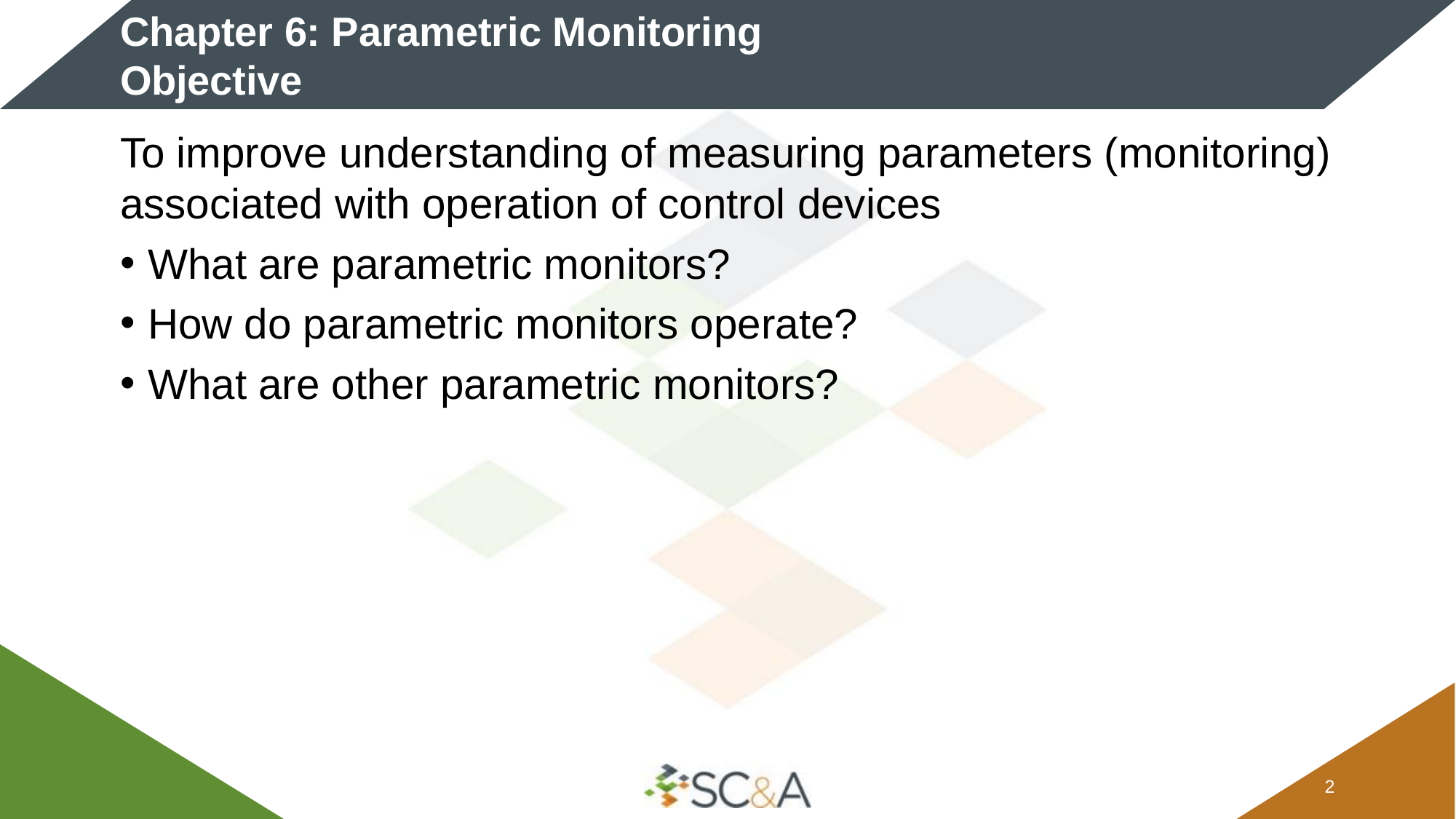

# Chapter 6: Parametric Monitoring Objective
To improve understanding of measuring parameters (monitoring) associated with operation of control devices
What are parametric monitors?
How do parametric monitors operate?
What are other parametric monitors?
2